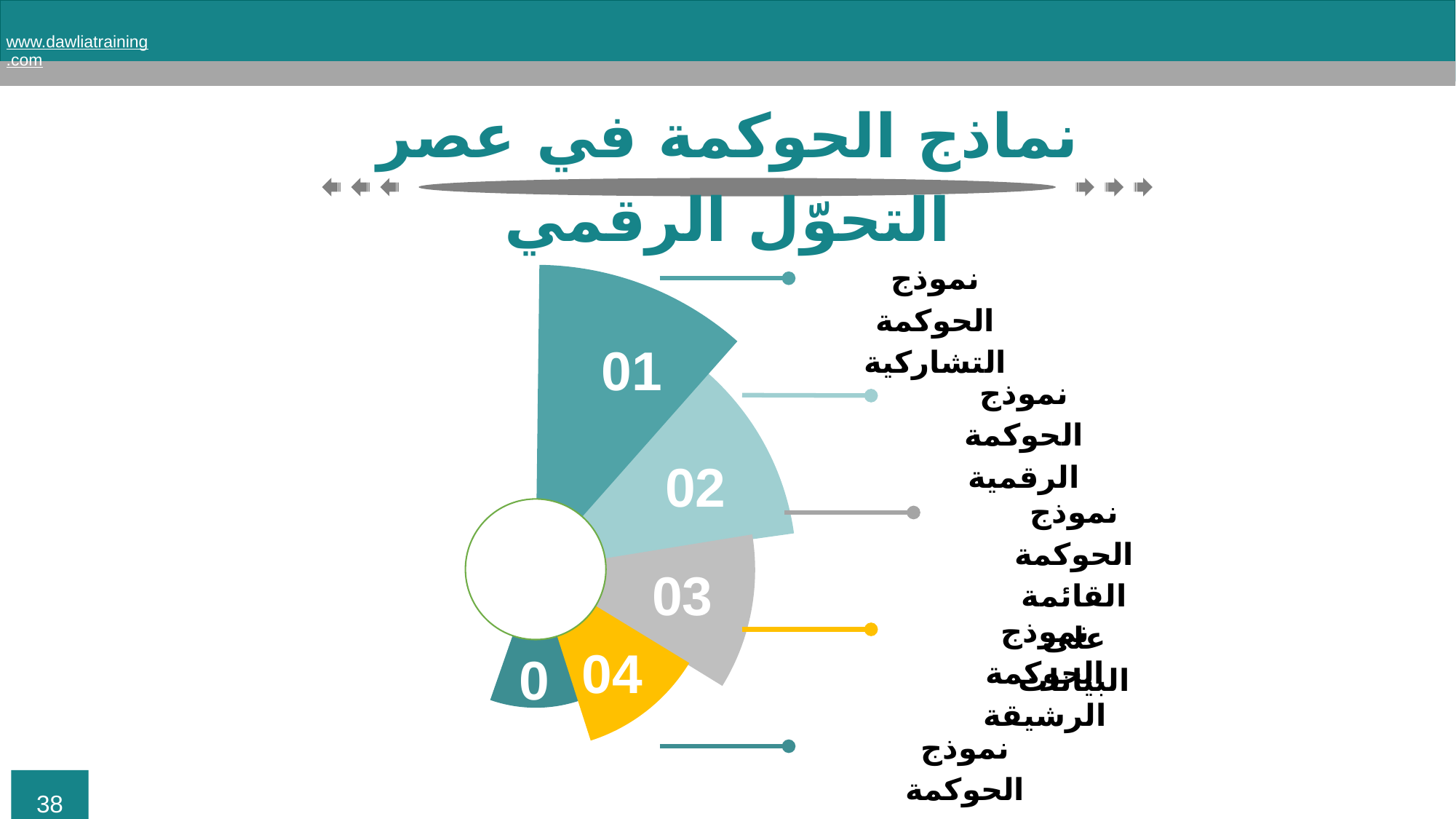

www.dawliatraining.com
نماذج الحوكمة في عصر التحوّل الرقمي

نموذج الحوكمة التشاركية

01

نموذج الحوكمة الرقمية
02

نموذج الحوكمة القائمة على البيانات
03

نموذج الحوكمة الرشيقة
04

05
نموذج الحوكمة المستدامة